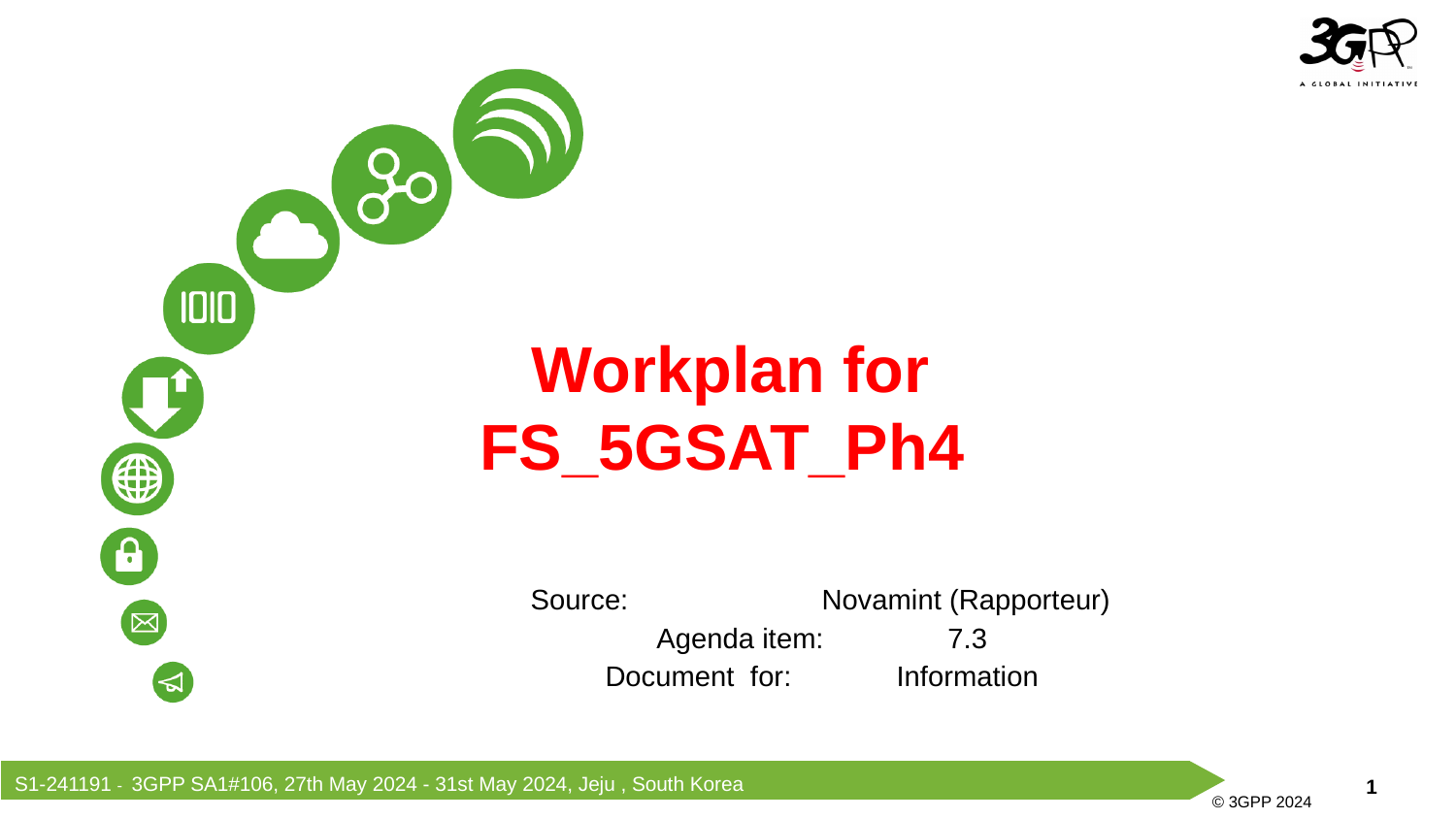

Workplan for FS_5GSAT_Ph4
Source: 		Novamint (Rapporteur)
Agenda item: 	7.3
Document  for:	Information
S1-241191 -  3GPP SA1#106, 27th May 2024 - 31st May 2024, Jeju , South Korea

© 3GPP 2024